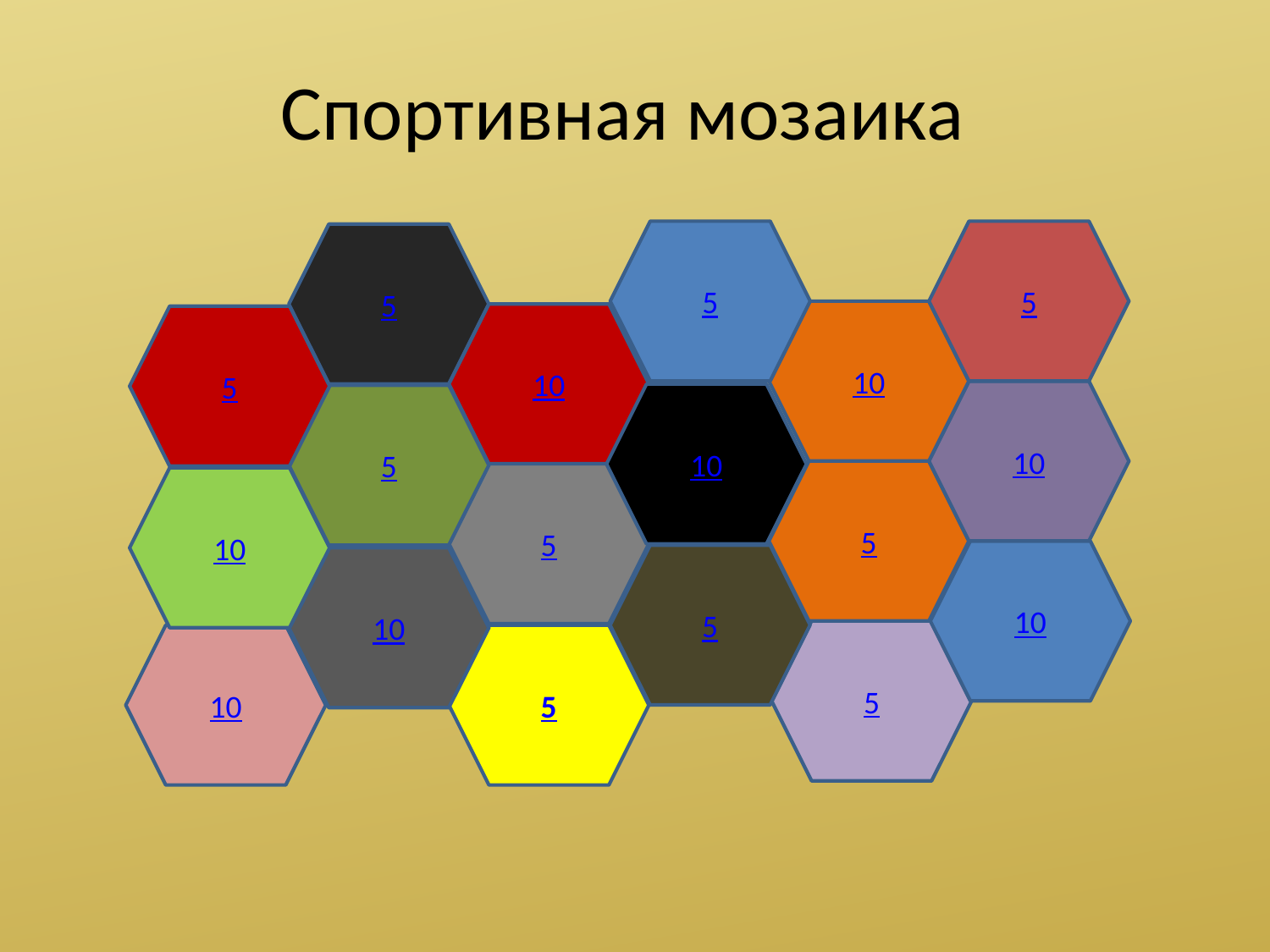

Спортивная мозаика
5
5
5
10
10
5
10
10
5
5
5
10
10
5
10
5
10
5